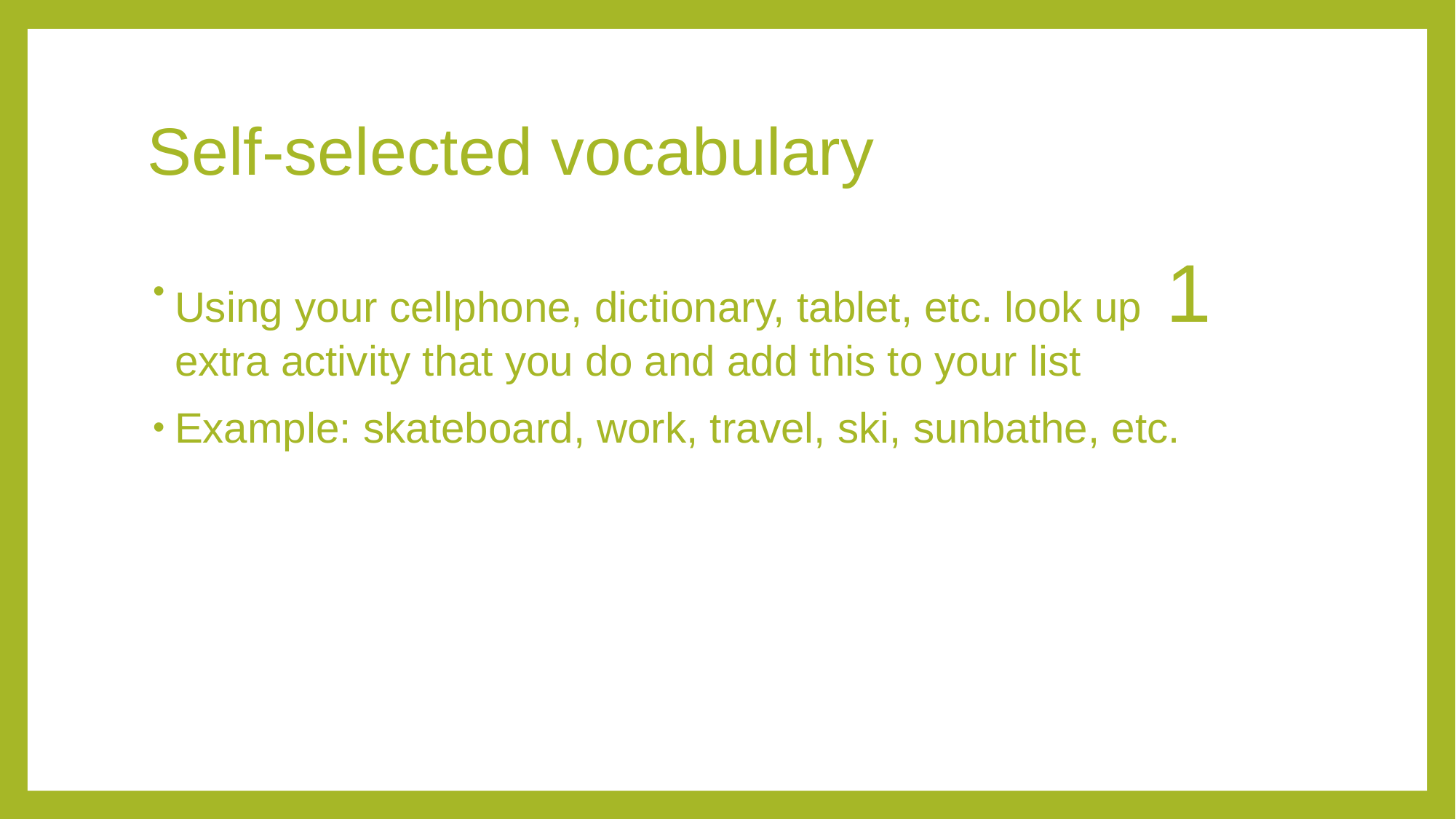

# Self-selected vocabulary
Using your cellphone, dictionary, tablet, etc. look up 1 extra activity that you do and add this to your list
Example: skateboard, work, travel, ski, sunbathe, etc.